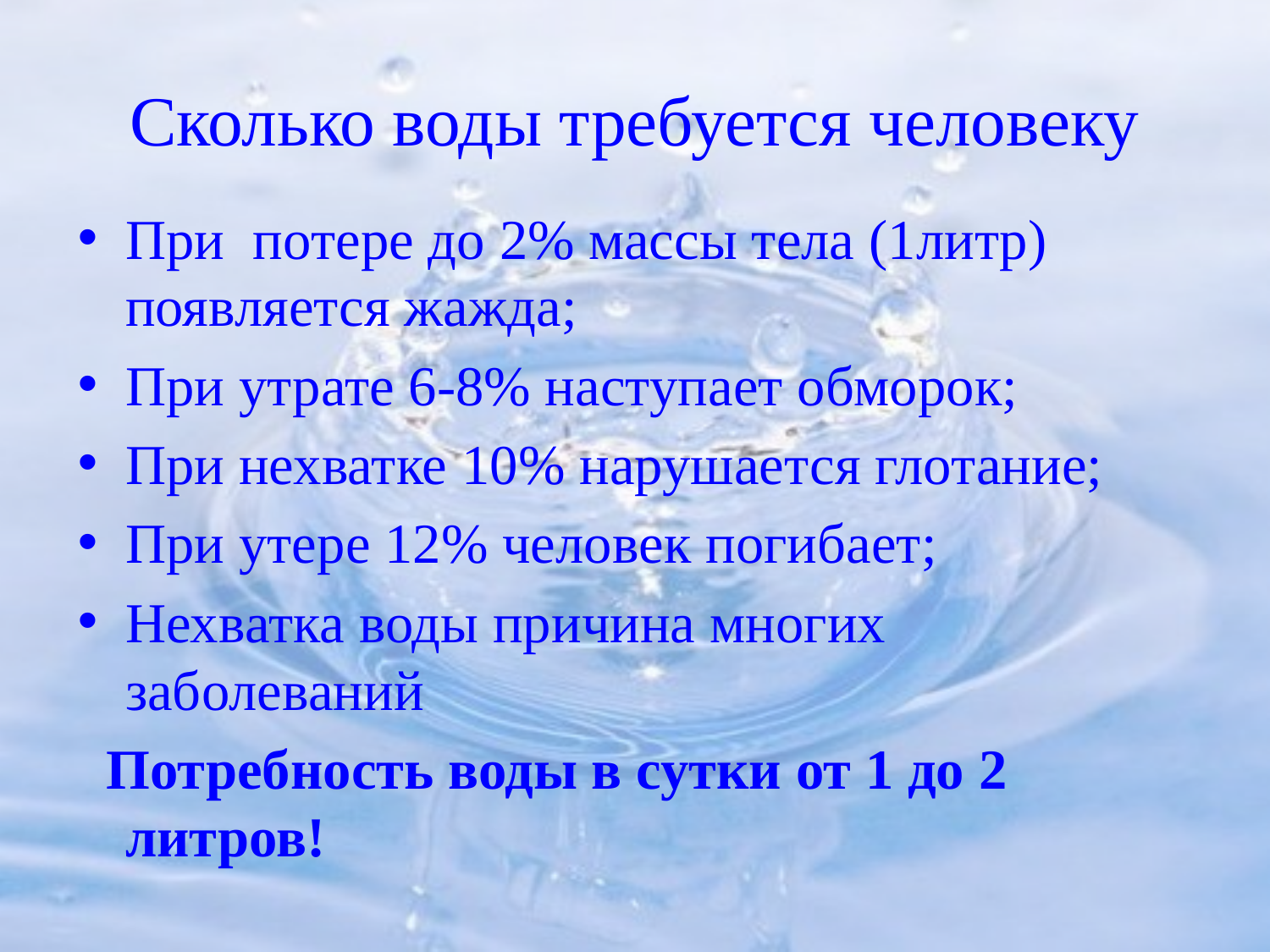

# Сколько воды требуется человеку
При  потере до 2% массы тела (1литр) появляется жажда;
При утрате 6-8% наступает обморок;
При нехватке 10% нарушается глотание;
При утере 12% человек погибает;
Нехватка воды причина многих заболеваний
  Потребность воды в сутки от 1 до 2 литров!